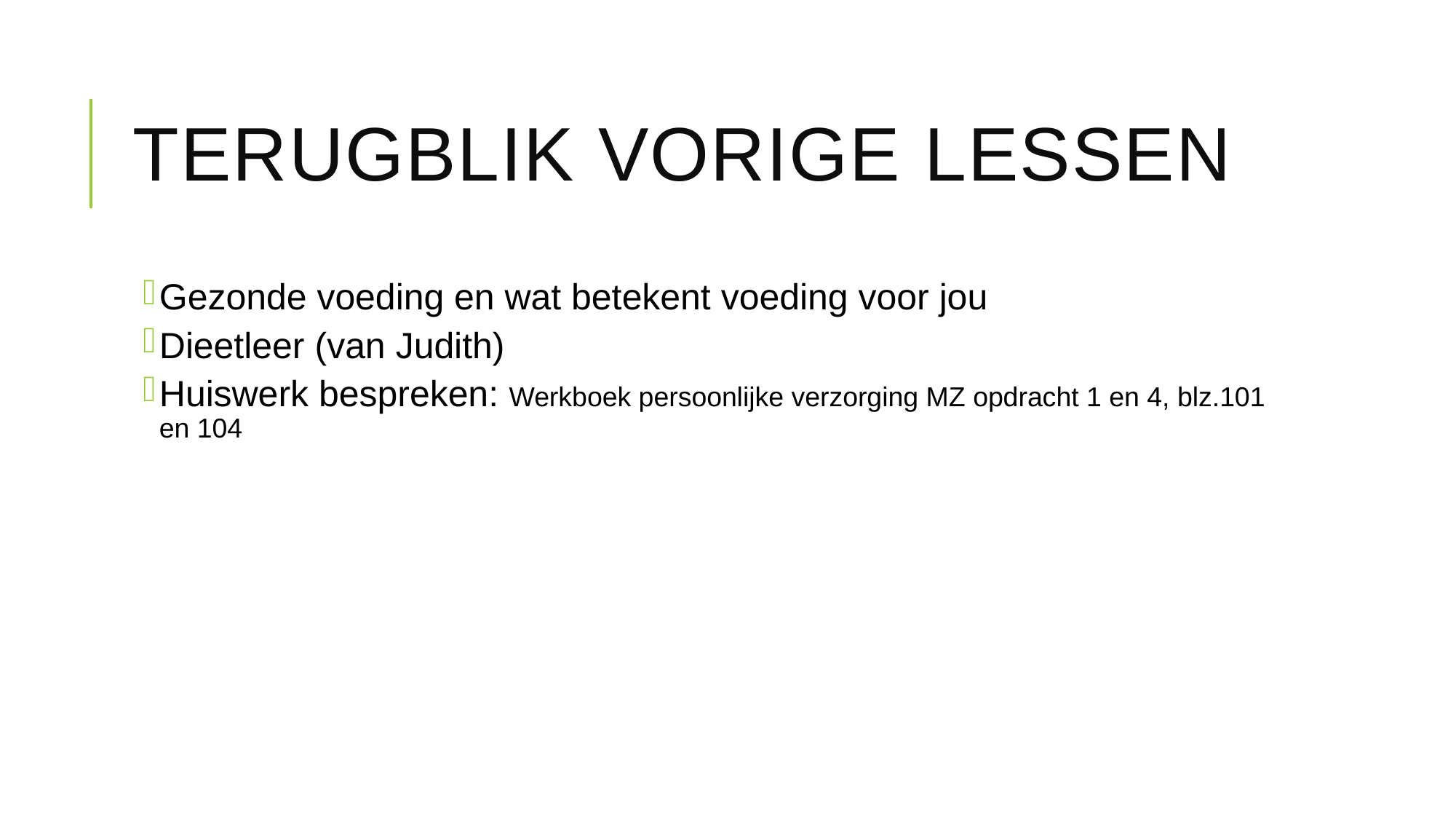

# Terugblik vorige lessen
Gezonde voeding en wat betekent voeding voor jou
Dieetleer (van Judith)
Huiswerk bespreken: Werkboek persoonlijke verzorging MZ opdracht 1 en 4, blz.101 en 104